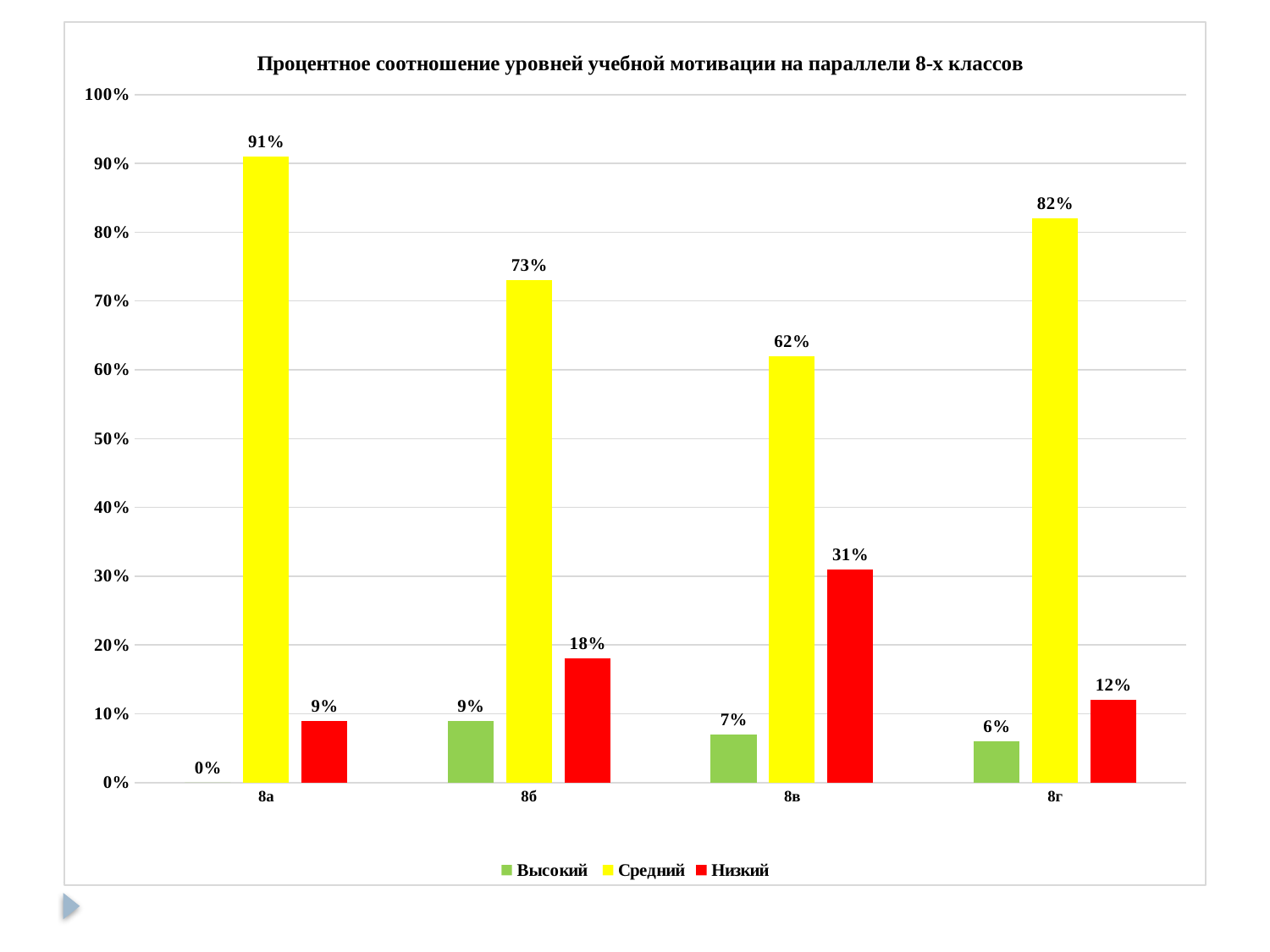

#

### Chart: Процентное соотношение уровней учебной мотивации на параллели 8-х классов

| Category | Высокий  | Средний | Низкий |
|---|---|---|---|
| 8а | 0.0 | 0.91 | 0.09 |
| 8б | 0.09 | 0.73 | 0.18 |
| 8в | 0.07 | 0.62 | 0.31 |
| 8г | 0.06 | 0.82 | 0.12 |